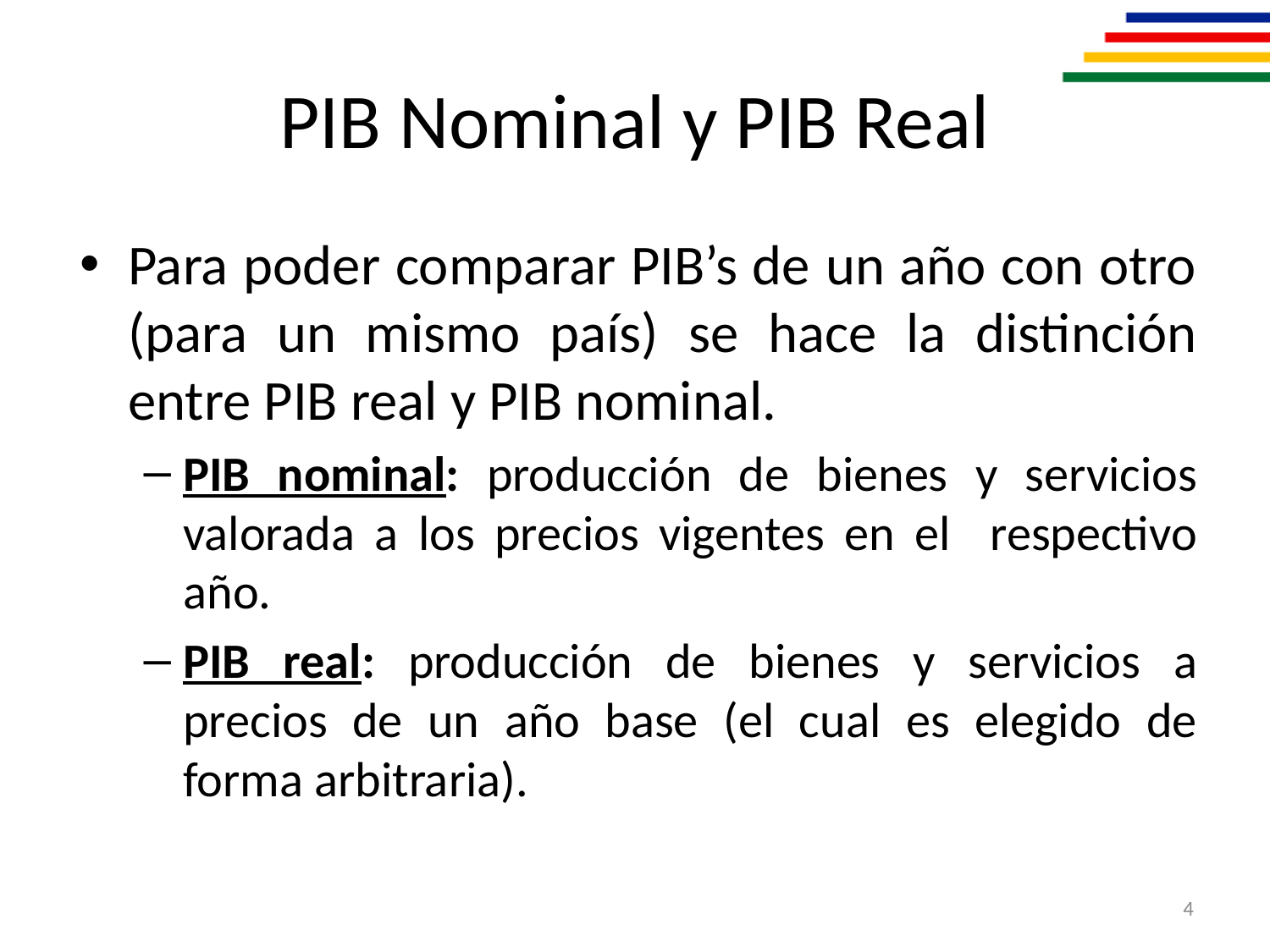

# PIB Nominal y PIB Real
Para poder comparar PIB’s de un año con otro (para un mismo país) se hace la distinción entre PIB real y PIB nominal.
PIB nominal: producción de bienes y servicios valorada a los precios vigentes en el  respectivo año.
PIB real: producción de bienes y servicios a precios de un año base (el cual es elegido de forma arbitraria).
4